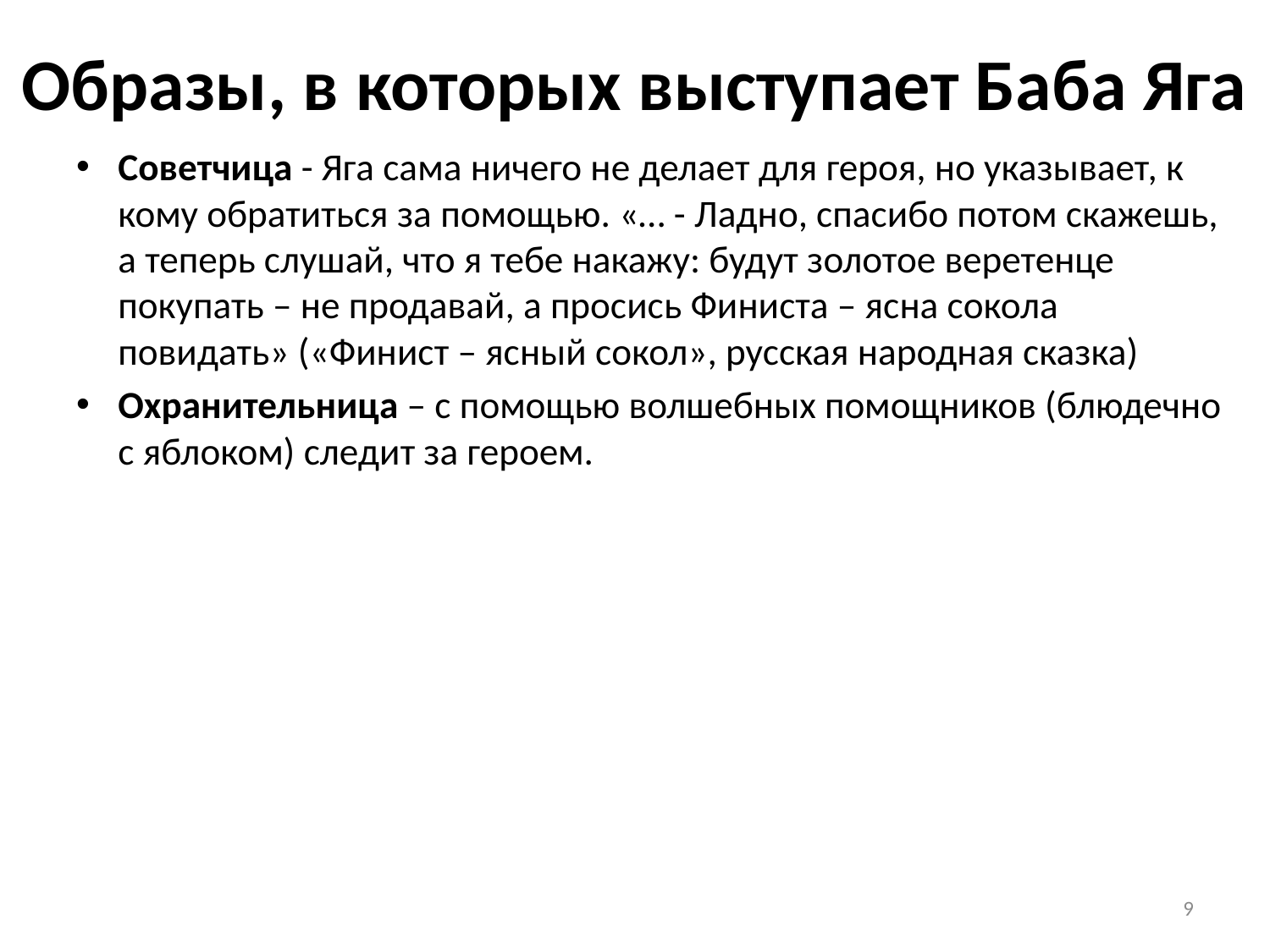

# Образы, в которых выступает Баба Яга
Советчица - Яга сама ничего не делает для героя, но указывает, к кому обратиться за помощью. «… - Ладно, спасибо потом скажешь, а теперь слушай, что я тебе накажу: будут золотое веретенце покупать – не продавай, а просись Финиста – ясна сокола повидать» («Финист – ясный сокол», русская народная сказка)
Охранительница – с помощью волшебных помощников (блюдечно с яблоком) следит за героем.
9